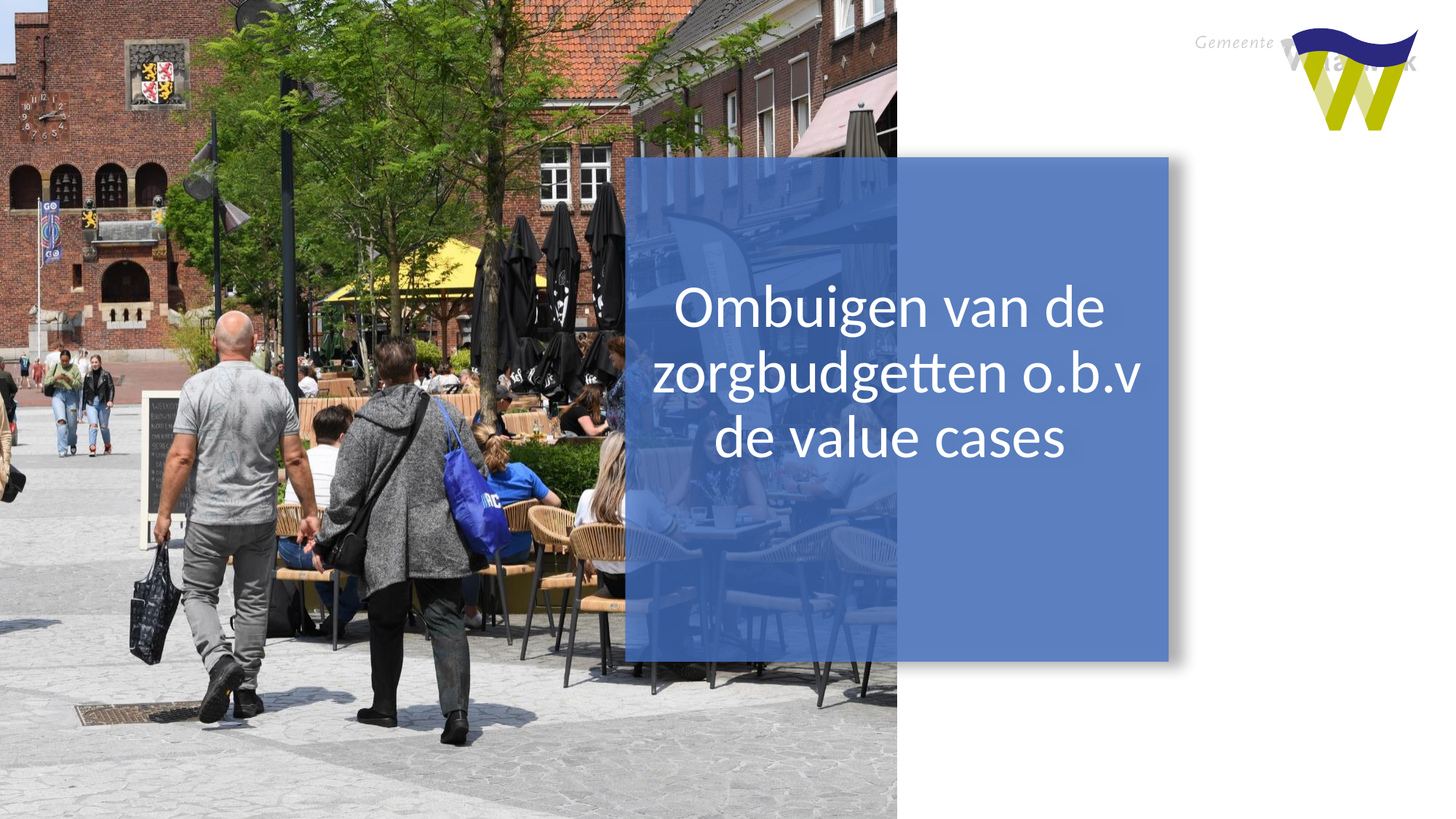

Ombuigen van de  zorgbudgetten o.b.v de value cases